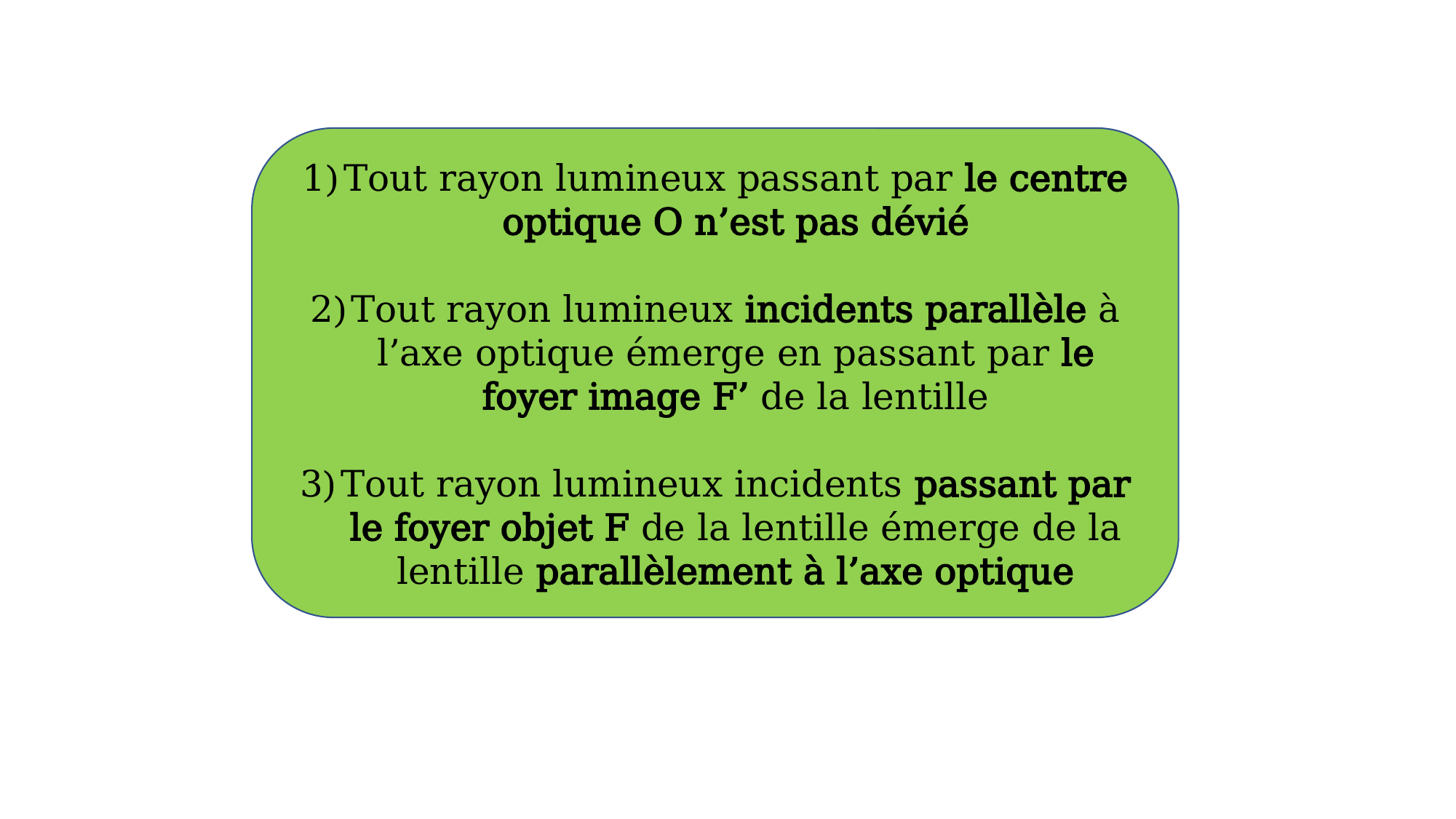

Tout rayon lumineux passant par le centre optique O n’est pas dévié

Tout rayon lumineux incidents parallèle à l’axe optique émerge en passant par le foyer image F’ de la lentille

Tout rayon lumineux incidents passant par le foyer objet F de la lentille émerge de la lentille parallèlement à l’axe optique